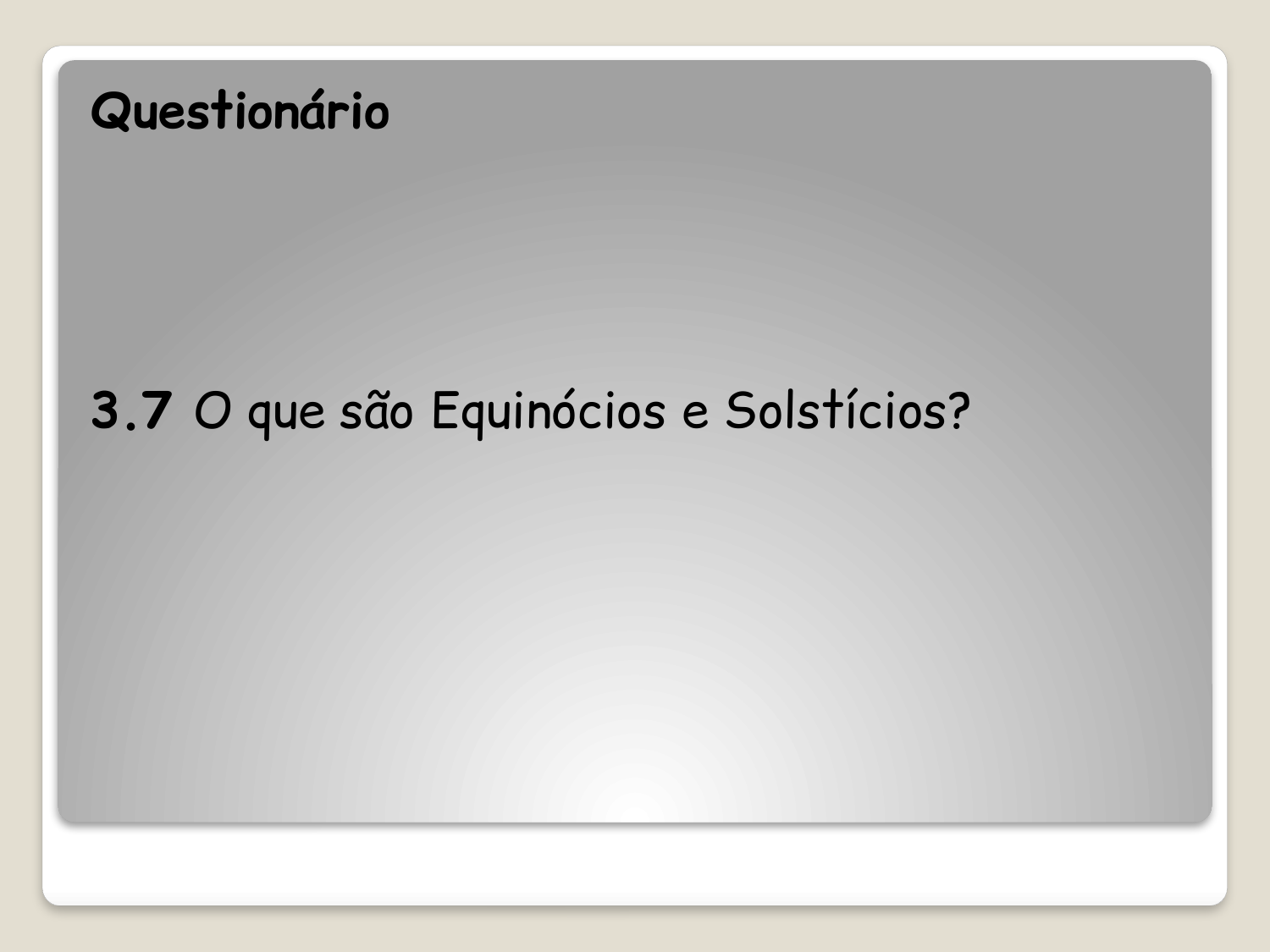

Questionário
3.7 O que são Equinócios e Solstícios?